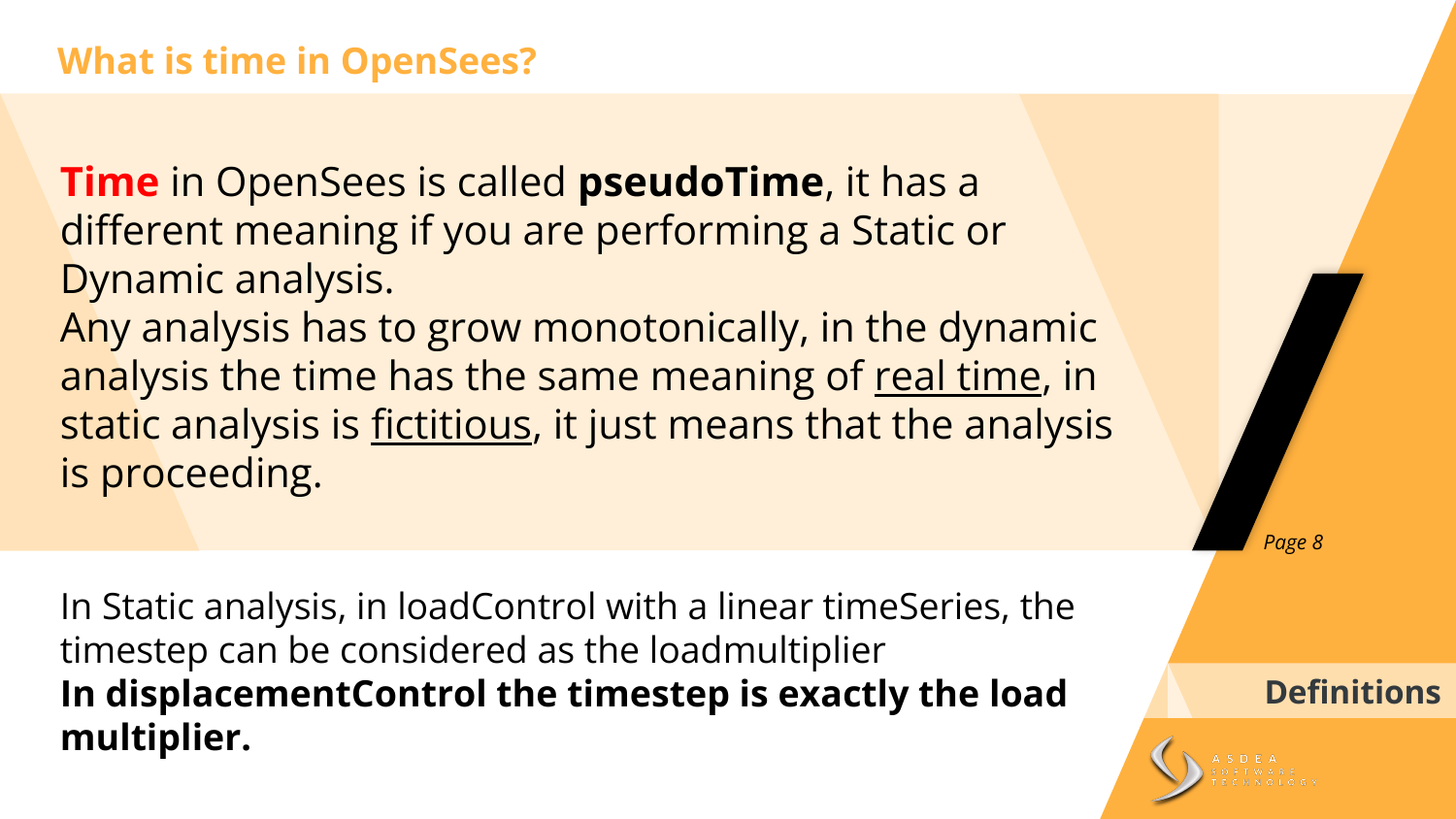

What is time in OpenSees?

Time in OpenSees is called pseudoTime, it has a different meaning if you are performing a Static or Dynamic analysis.
Any analysis has to grow monotonically, in the dynamic analysis the time has the same meaning of real time, in static analysis is fictitious, it just means that the analysis is proceeding.

In Static analysis, in loadControl with a linear timeSeries, the
timestep can be considered as the loadmultiplier
In displacementControl the timestep is exactly the load
multiplier.
Page 8

Definitions